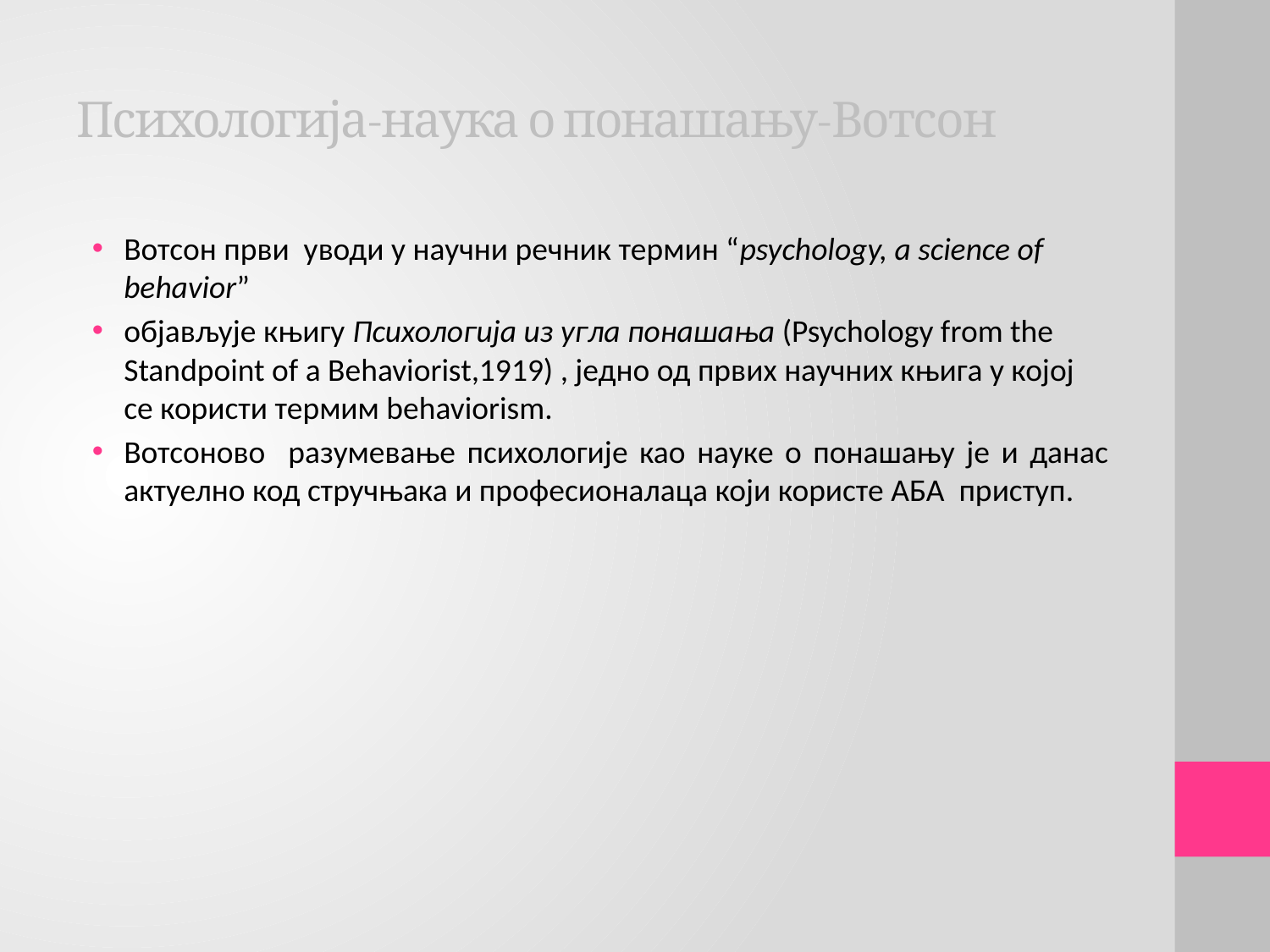

# Психологија-наука о понашању-Вотсон
Вотсон први  уводи у научни речник термин “psychology, a science of behavior”
објављује књигу Психологија из угла понашања (Psychology from the Standpoint of a Behaviorist,1919) , једно од првих научних књига у којој се користи термим behaviorism.
Вотсоново  разумевање психологије као науке о понашању је и данас актуелно код стручњака и професионалаца који користе АБА  приступ.